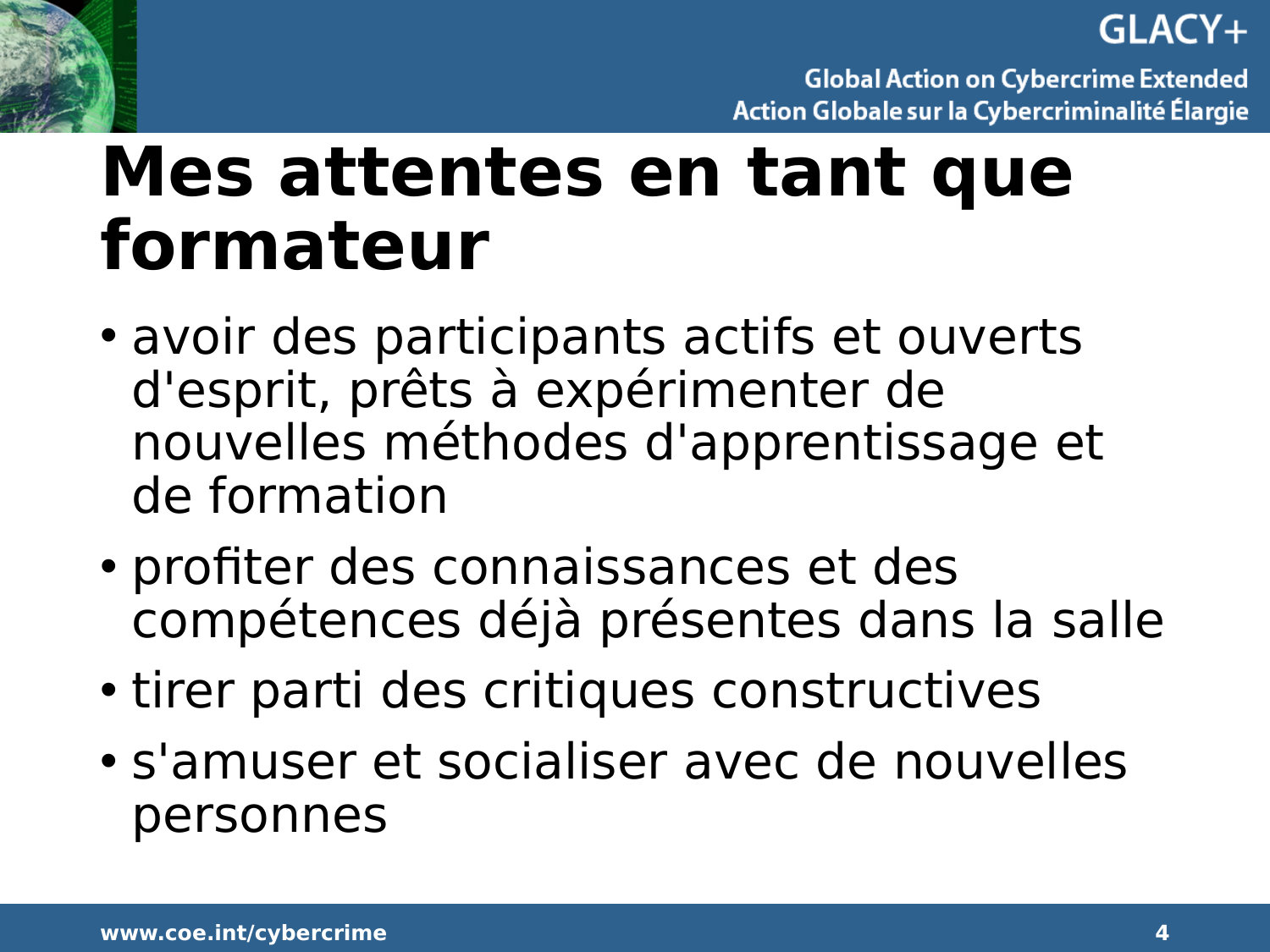

# Mes attentes en tant que formateur
avoir des participants actifs et ouverts d'esprit, prêts à expérimenter de nouvelles méthodes d'apprentissage et de formation
profiter des connaissances et des compétences déjà présentes dans la salle
tirer parti des critiques constructives
s'amuser et socialiser avec de nouvelles personnes

www.coe.int/cybercrime
4